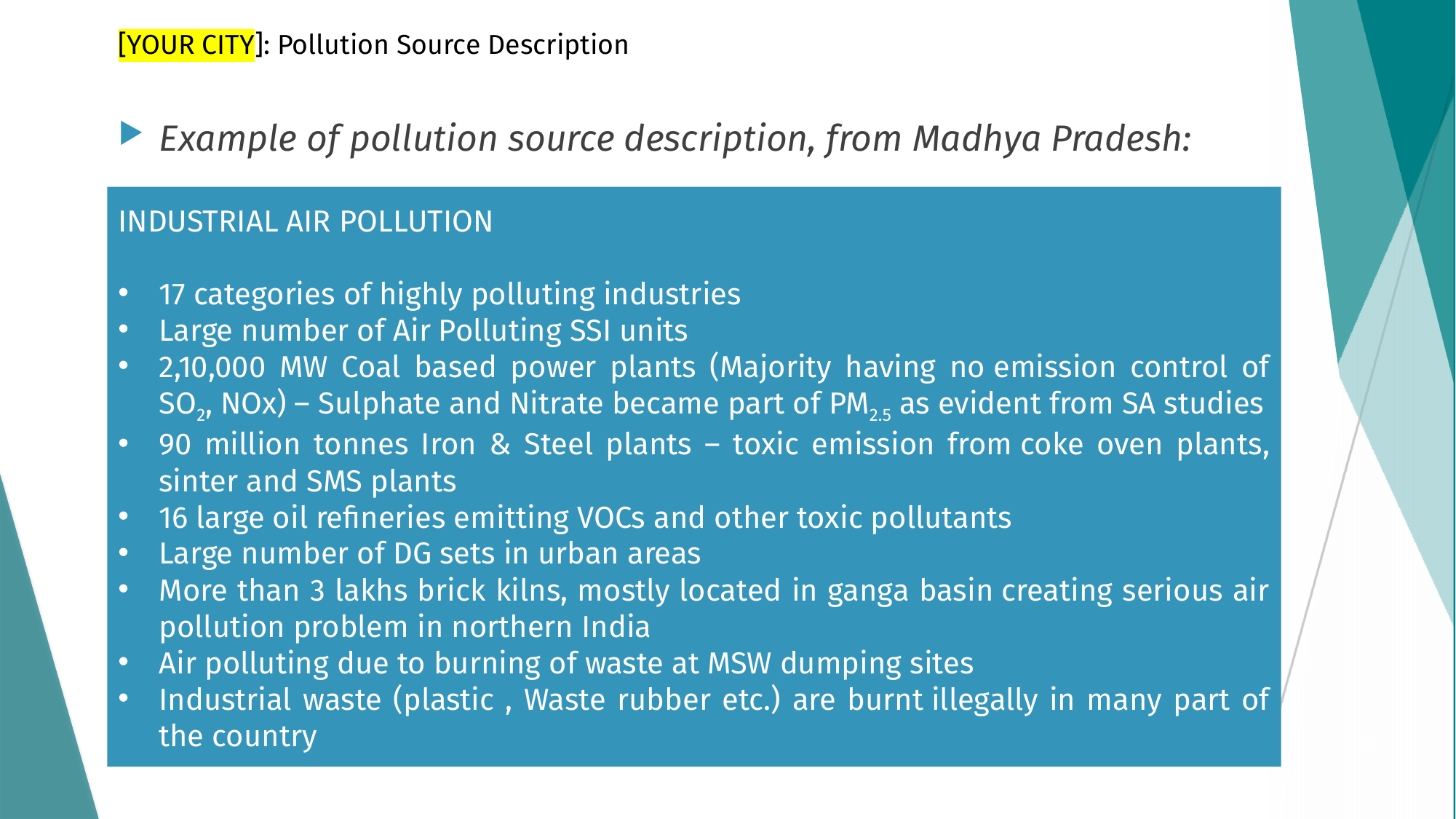

[YOUR CITY]: Pollution Source Description
Example of pollution source description, from Madhya Pradesh:
INDUSTRIAL AIR POLLUTION

17 categories of highly polluting industries ​
Large number of Air Polluting SSI units  ​
2,10,000 MW Coal based power plants (Majority having no emission control of SO2, NOx) – Sulphate and Nitrate became part of PM2.5 as evident from SA studies​
90 million tonnes Iron & Steel plants – toxic emission from coke oven plants, sinter and SMS plants
16 large oil refineries emitting VOCs and other toxic pollutants ​
Large number of DG sets in urban areas​
More than 3 lakhs brick kilns, mostly located in ganga basin creating serious air pollution problem in northern India​
Air polluting due to burning of waste at MSW dumping sites ​
Industrial waste (plastic , Waste rubber etc.) are burnt illegally in many part of the country
21